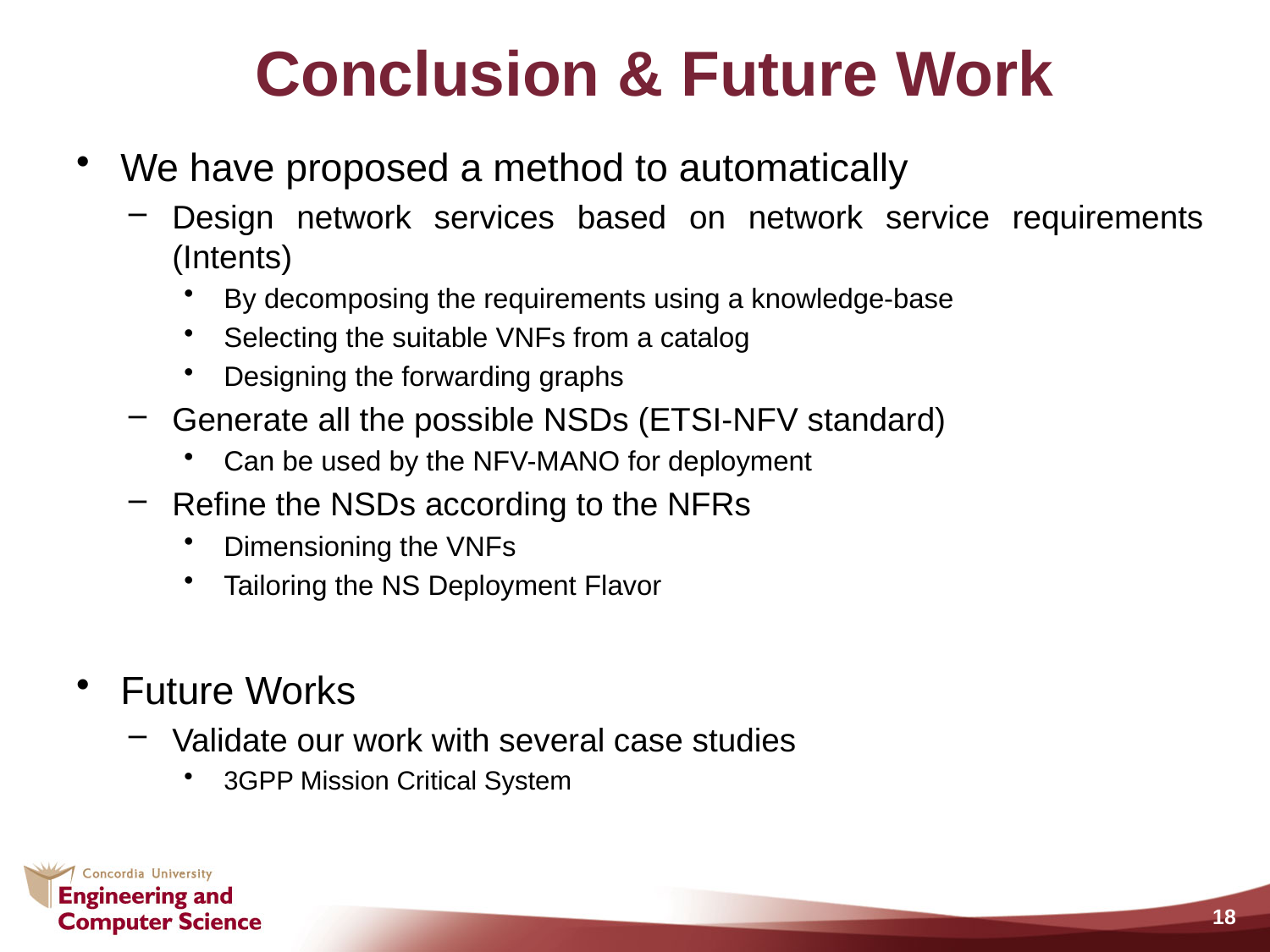

# Conclusion & Future Work
We have proposed a method to automatically
Design network services based on network service requirements (Intents)
By decomposing the requirements using a knowledge-base
Selecting the suitable VNFs from a catalog
Designing the forwarding graphs
Generate all the possible NSDs (ETSI-NFV standard)
Can be used by the NFV-MANO for deployment
Refine the NSDs according to the NFRs
Dimensioning the VNFs
Tailoring the NS Deployment Flavor

Future Works
Validate our work with several case studies
3GPP Mission Critical System

18